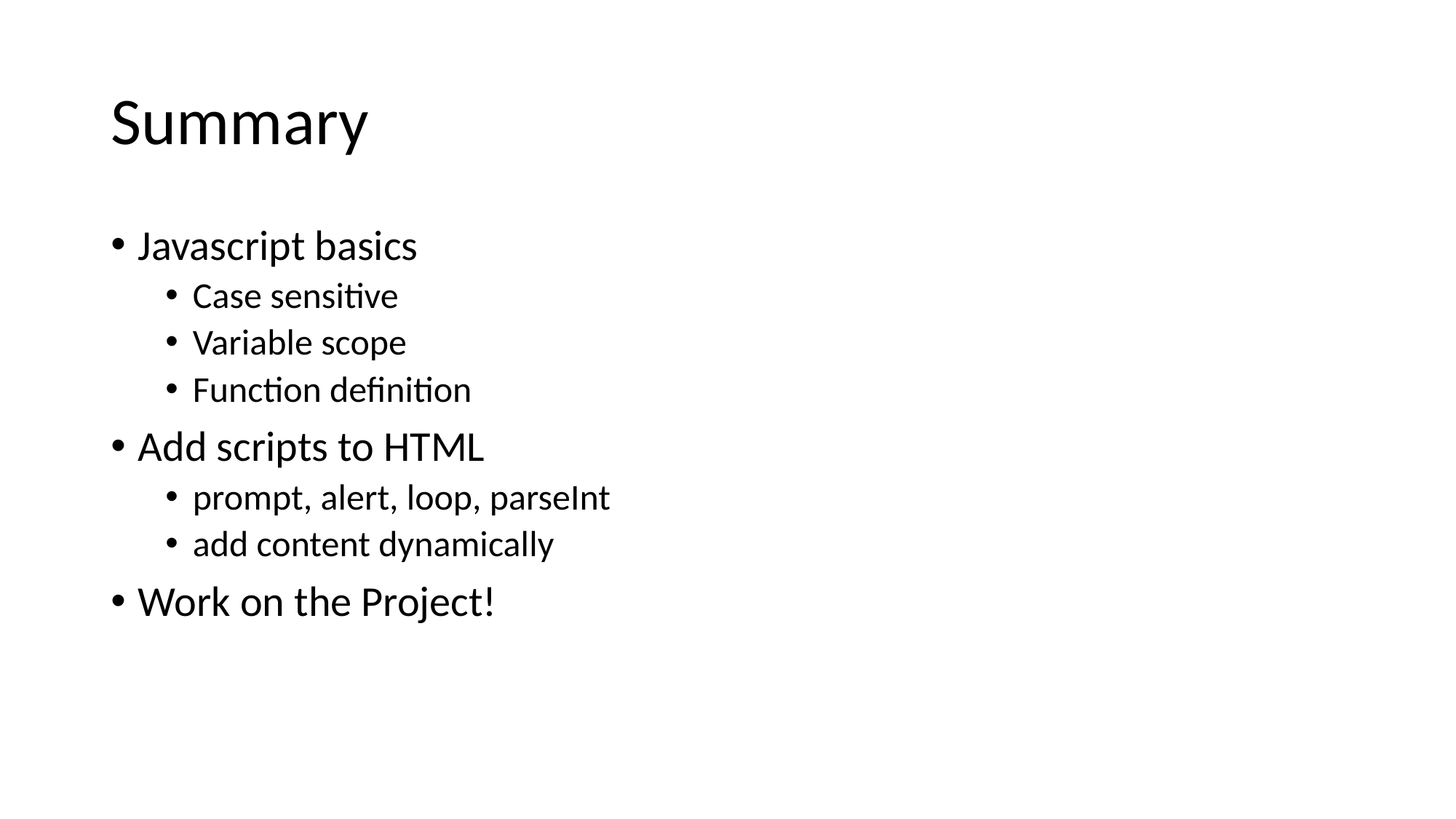

# Summary
Javascript basics
Case sensitive
Variable scope
Function definition
Add scripts to HTML
prompt, alert, loop, parseInt
add content dynamically
Work on the Project!